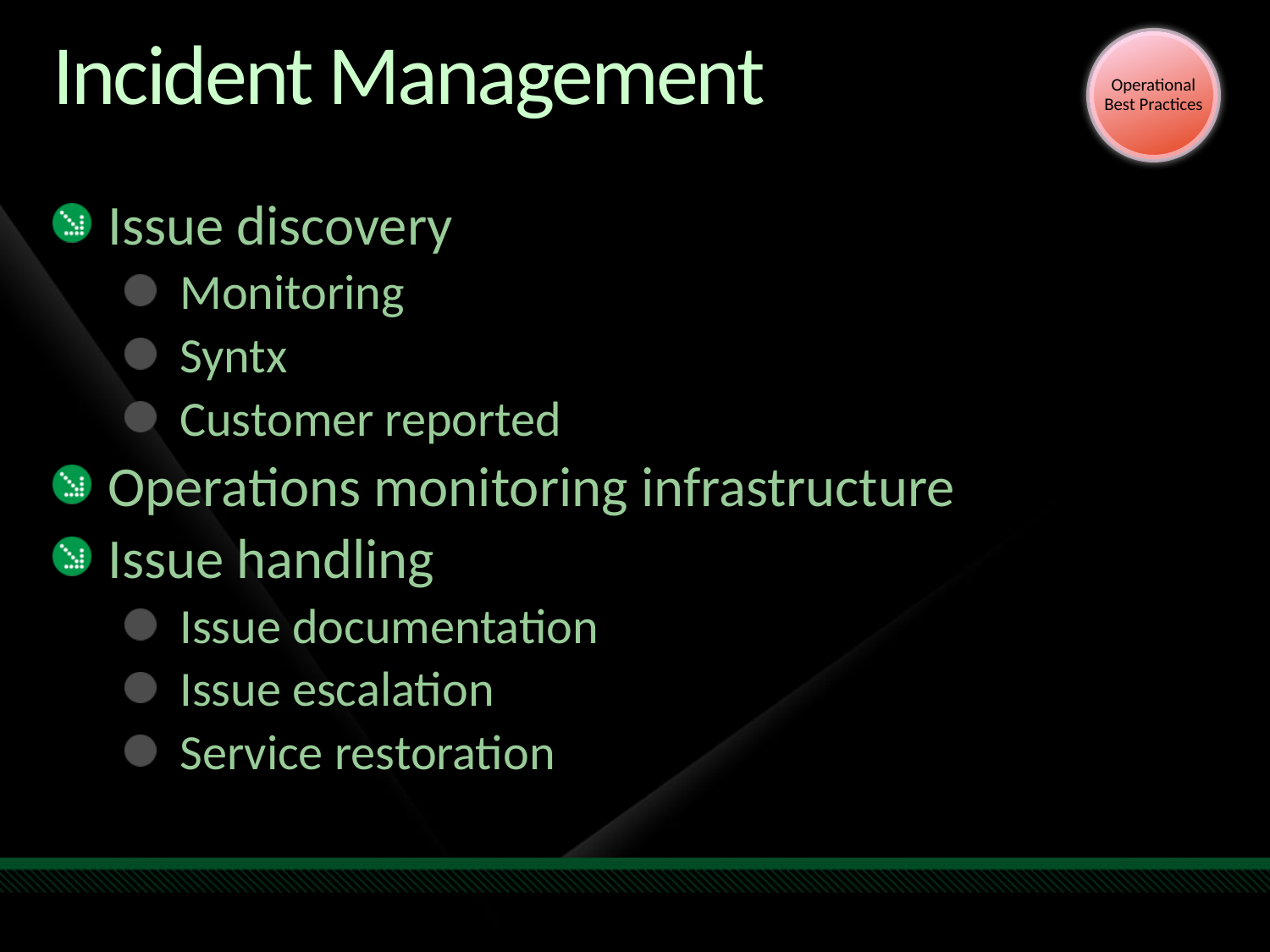

Operational
Best Practices
# Incident Management
Issue discovery
Monitoring
Syntx
Customer reported
Operations monitoring infrastructure
Issue handling
Issue documentation
Issue escalation
Service restoration